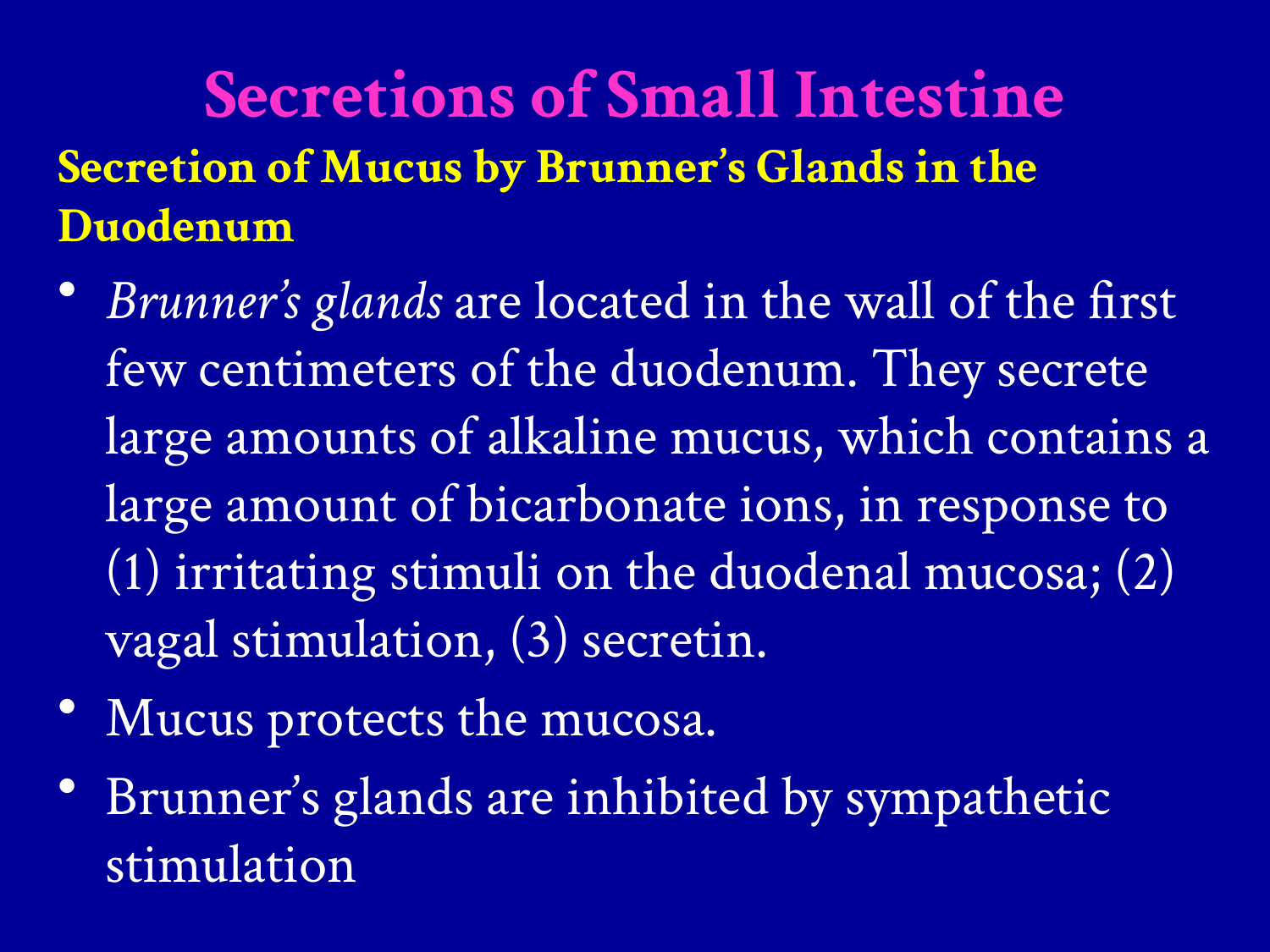

# Secretions of Small Intestine
Secretion of Mucus by Brunner’s Glands in the Duodenum
Brunner’s glands are located in the wall of the first few centimeters of the duodenum. They secrete large amounts of alkaline mucus, which contains a large amount of bicarbonate ions, in response to (1) irritating stimuli on the duodenal mucosa; (2) vagal stimulation, (3) secretin.
Mucus protects the mucosa.
Brunner’s glands are inhibited by sympathetic stimulation